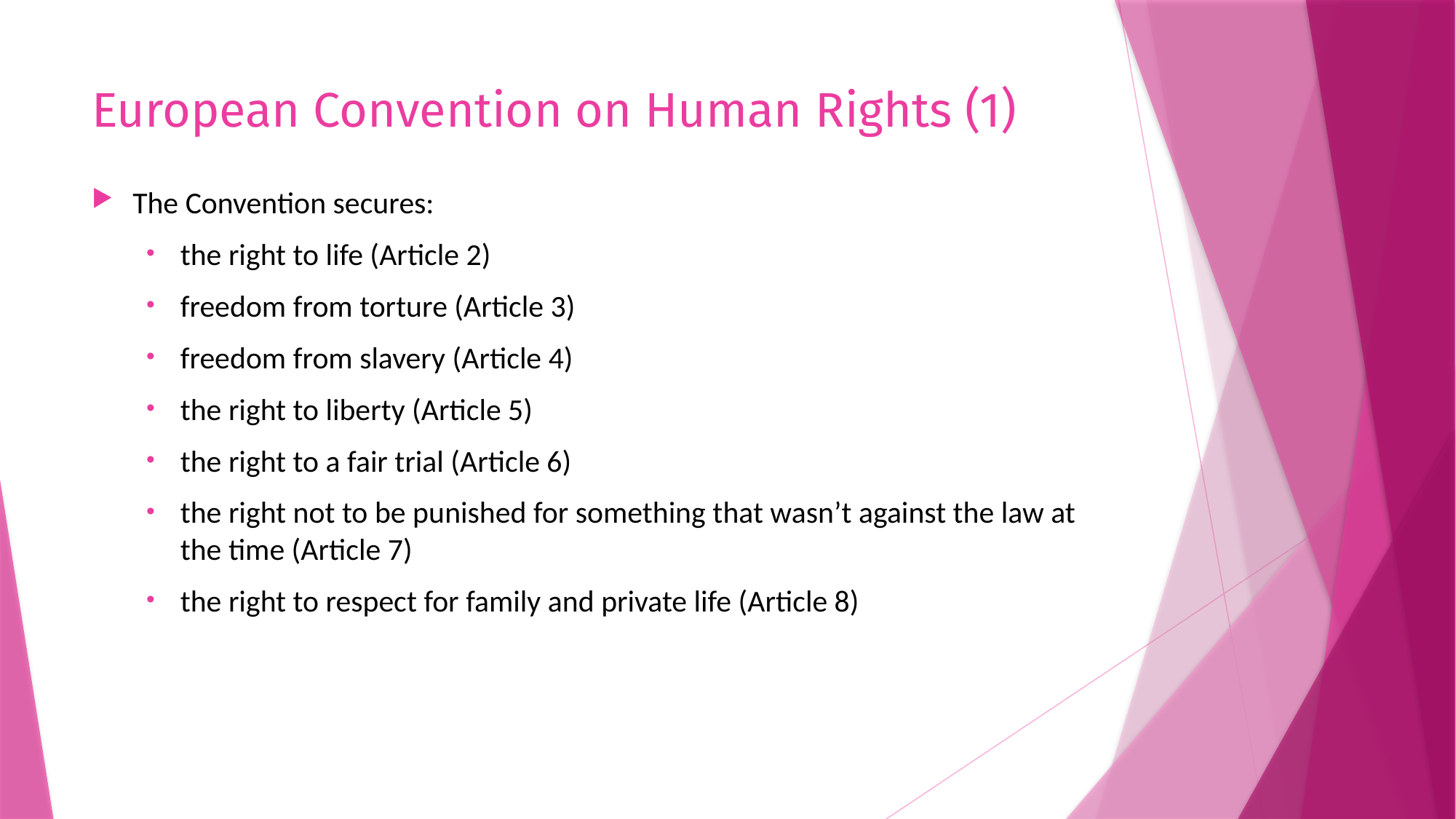

# European Convention on Human Rights (1)
The Convention secures:
the right to life (Article 2)
freedom from torture (Article 3)
freedom from slavery (Article 4)
the right to liberty (Article 5)
the right to a fair trial (Article 6)
the right not to be punished for something that wasn’t against the law at the time (Article 7)
the right to respect for family and private life (Article 8)